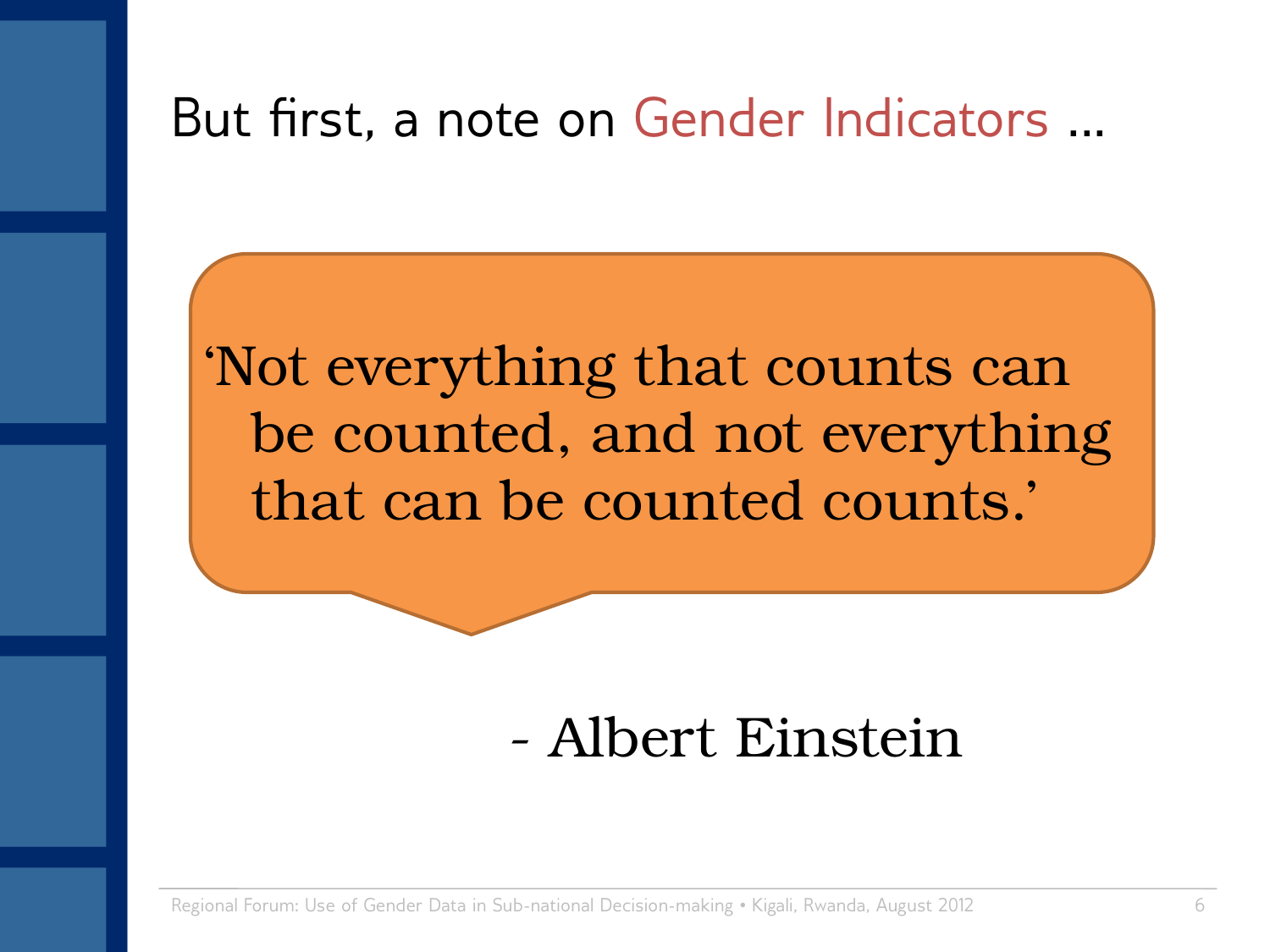

But first, a note on Gender Indicators ...

‘Not everything that counts can be counted, and not everything that can be counted counts.’

                 - Albert Einstein